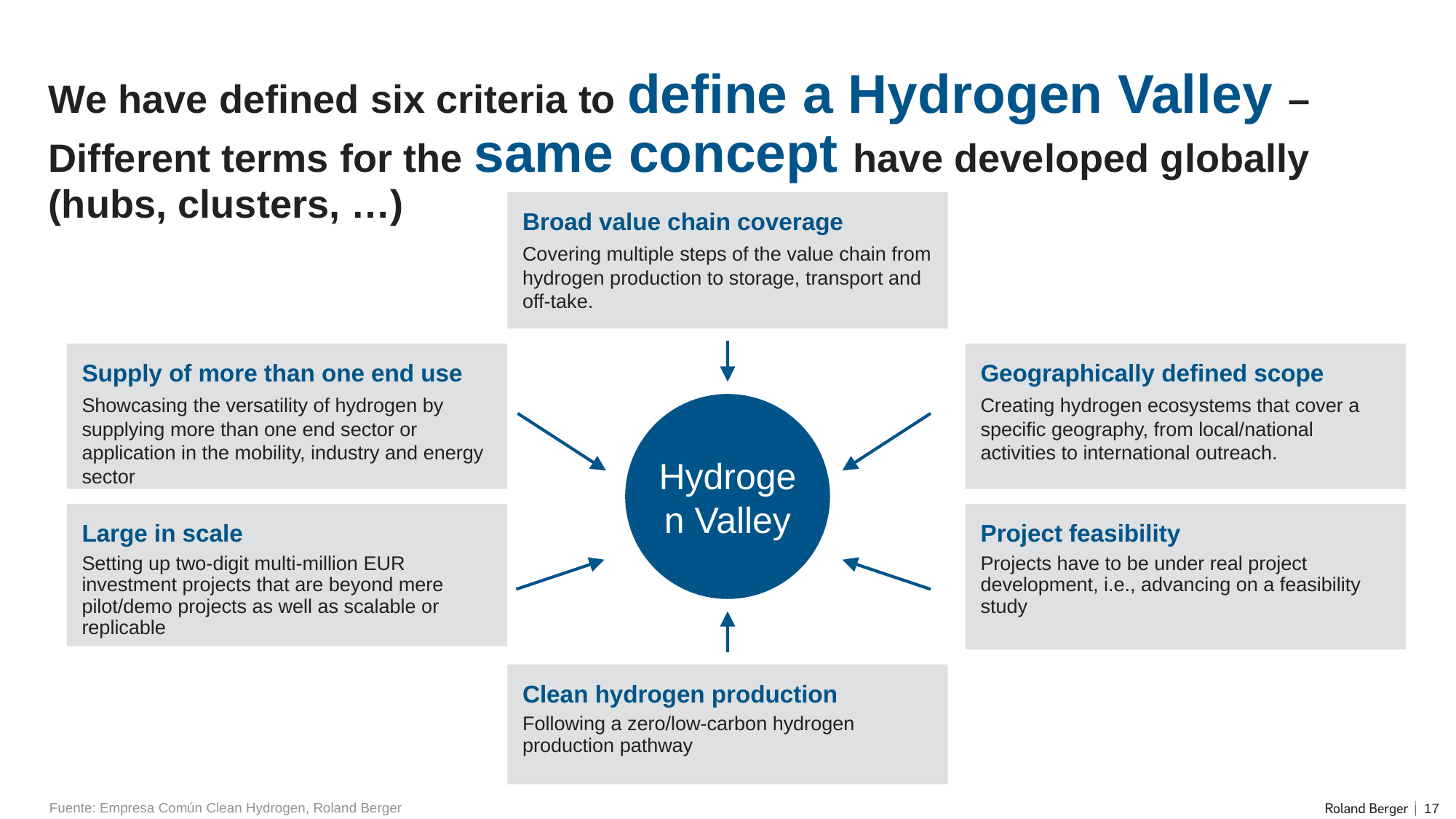

# We have defined six criteria to define a Hydrogen Valley – Different terms for the same concept have developed globally (hubs, clusters, …)
Broad value chain coverage
Covering multiple steps of the value chain from hydrogen production to storage, transport and off-take.
Supply of more than one end use
Showcasing the versatility of hydrogen by supplying more than one end sector or application in the mobility, industry and energy sector
Geographically defined scope
Creating hydrogen ecosystems that cover a specific geography, from local/national activities to international outreach.
Hydrogen Valley
Large in scale
Setting up two-digit multi-million EUR investment projects that are beyond mere pilot/demo projects as well as scalable or replicable
Project feasibility
Projects have to be under real project development, i.e., advancing on a feasibility study
Clean hydrogen production
Following a zero/low-carbon hydrogen production pathway
Fuente: Empresa Común Clean Hydrogen, Roland Berger